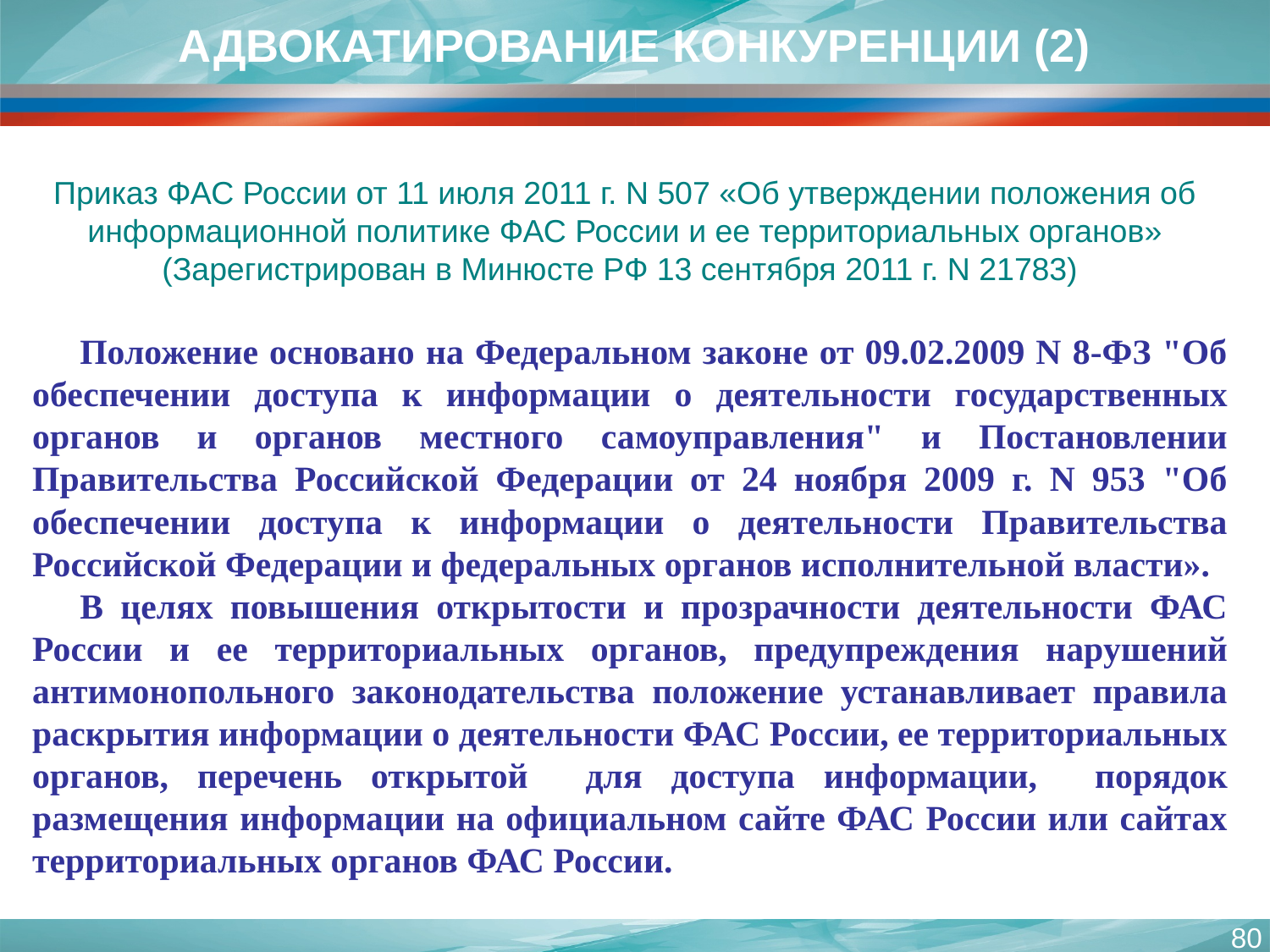

АДВОКАТИРОВАНИЕ КОНКУРЕНЦИИ (2)
Приказ ФАС России от 11 июля 2011 г. N 507 «Об утверждении положения об информационной политике ФАС России и ее территориальных органов»
              (Зарегистрирован в Минюсте РФ 13 сентября 2011 г. N 21783)
Положение основано на Федеральном законе от 09.02.2009 N 8-ФЗ "Об обеспечении доступа к информации о деятельности государственных органов и органов местного самоуправления" и Постановлении Правительства Российской Федерации от 24 ноября 2009 г. N 953 "Об обеспечении доступа к информации о деятельности Правительства Российской Федерации и федеральных органов исполнительной власти».
В целях повышения открытости и прозрачности деятельности ФАС России и ее территориальных органов, предупреждения нарушений антимонопольного законодательства положение устанавливает правила раскрытия информации о деятельности ФАС России, ее территориальных органов, перечень открытой  для доступа информации,  порядок размещения информации на официальном сайте ФАС России или сайтах территориальных органов ФАС России.
80